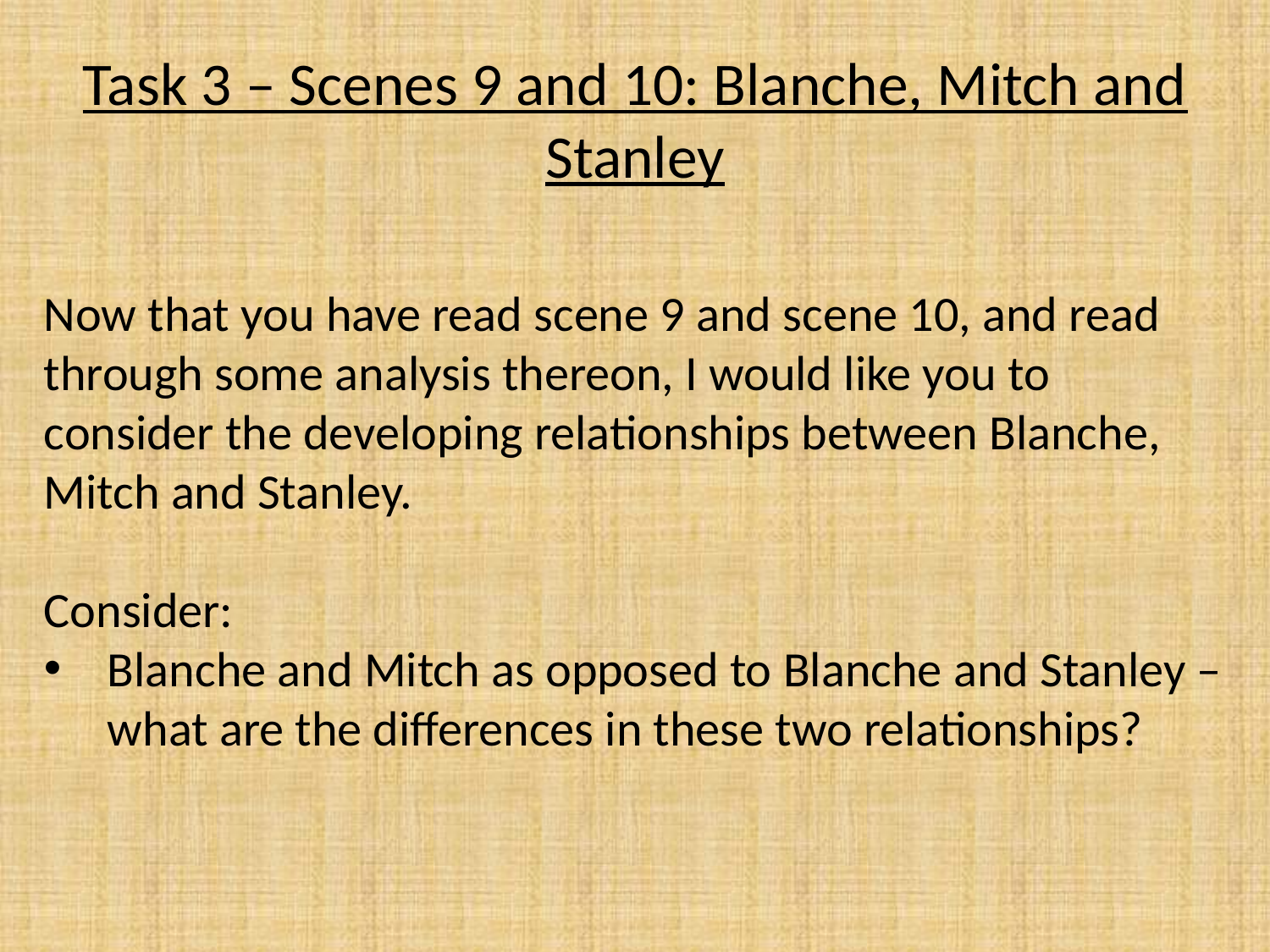

# Task 3 – Scenes 9 and 10: Blanche, Mitch and Stanley
Now that you have read scene 9 and scene 10, and read through some analysis thereon, I would like you to consider the developing relationships between Blanche, Mitch and Stanley.

Consider:
Blanche and Mitch as opposed to Blanche and Stanley – what are the differences in these two relationships?